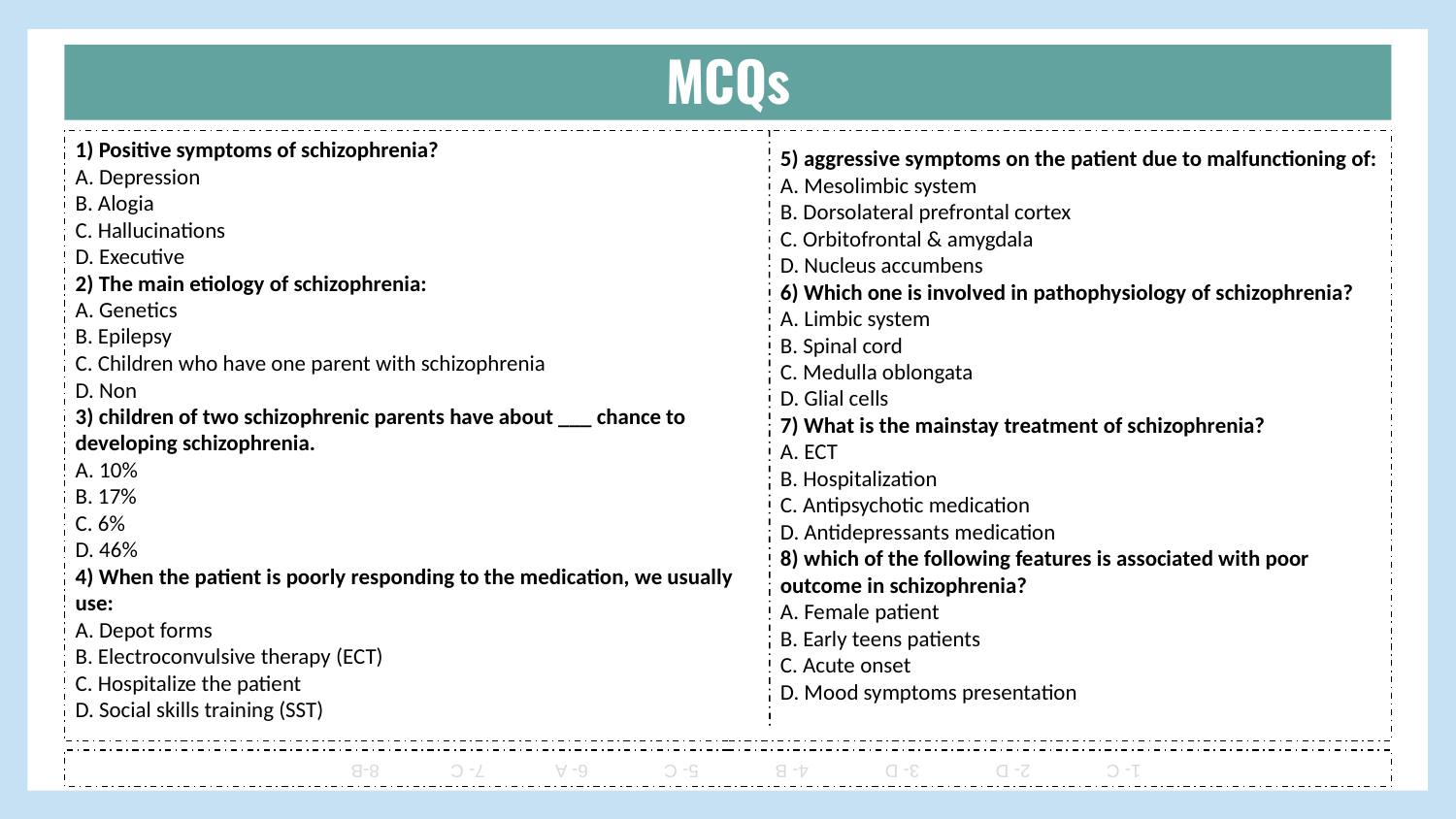

MCQs

1) Positive symptoms of schizophrenia?
A. Depression
B. Alogia
C. Hallucinations
D. Executive
2) The main etiology of schizophrenia:
A. Genetics
B. Epilepsy
C. Children who have one parent with schizophrenia
D. Non
3) children of two schizophrenic parents have about ___ chance to developing schizophrenia.
A. 10%
B. 17%
C. 6%
D. 46%
4) When the patient is poorly responding to the medication, we usually use:
A. Depot forms
B. Electroconvulsive therapy (ECT)
C. Hospitalize the patient
D. Social skills training (SST)

5) aggressive symptoms on the patient due to malfunctioning of:
A. Mesolimbic system
B. Dorsolateral prefrontal cortex
C. Orbitofrontal & amygdala
D. Nucleus accumbens
6) Which one is involved in pathophysiology of schizophrenia?
A. Limbic system
B. Spinal cord
C. Medulla oblongata
D. Glial cells
7) What is the mainstay treatment of schizophrenia?
A. ECT
B. Hospitalization
C. Antipsychotic medication
D. Antidepressants medication
8) which of the following features is associated with poor outcome in schizophrenia?
A. Female patient
B. Early teens patients
C. Acute onset
D. Mood symptoms presentation

1- C               2- D               3- D               4- B               5- C               6- A              7- C              8-B